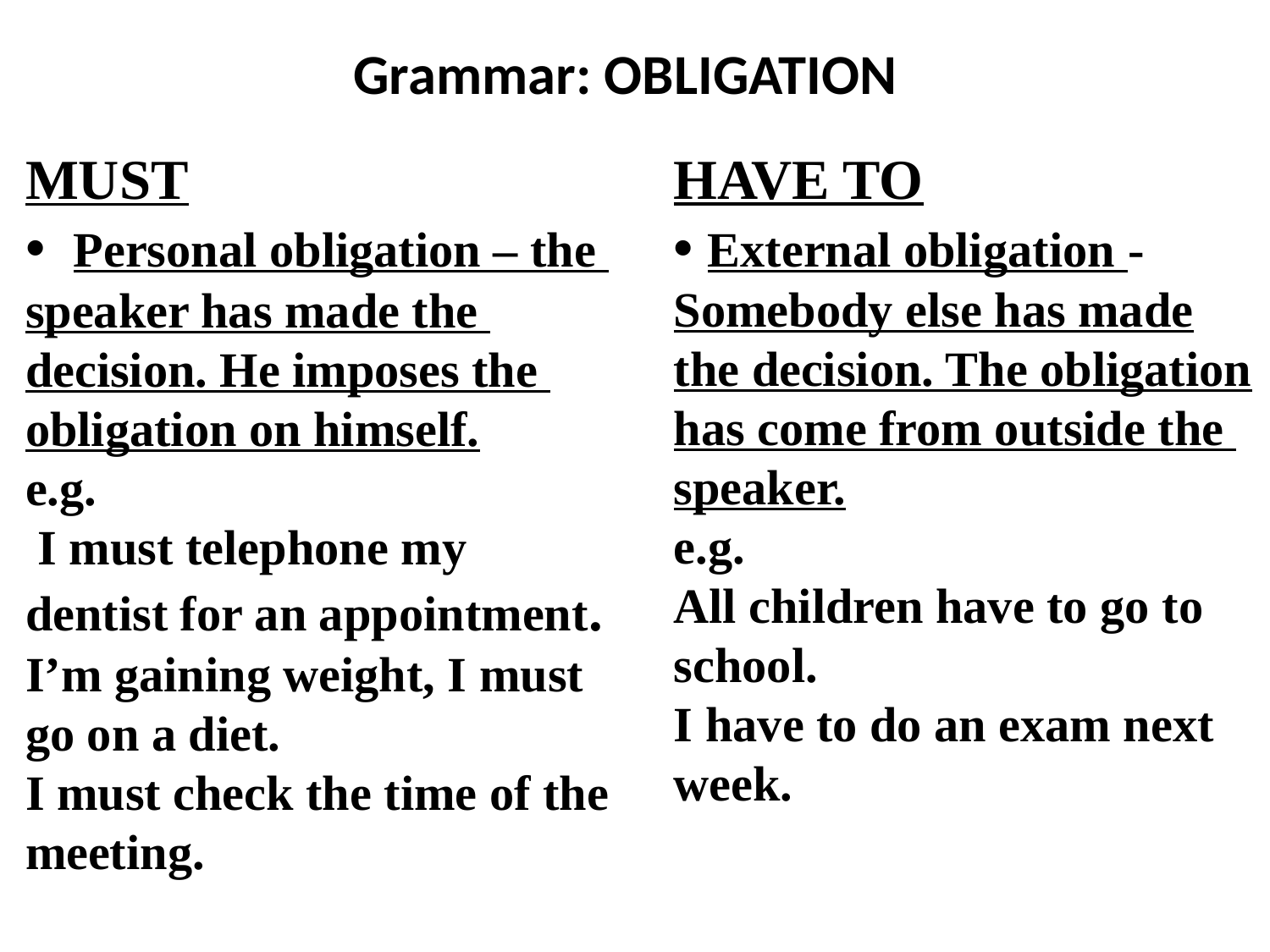

Grammar: OBLIGATION
HAVE TO
• External obligation -
Somebody else has made
the decision. The obligation
has come from outside the
speaker.
e.g.
All children have to go to
school.
I have to do an exam next
week.
MUST
•  Personal obligation – the
speaker has made the
decision. He imposes the
obligation on himself.
e.g.
 I must telephone my
dentist for an appointment.
I’m gaining weight, I must
go on a diet.
I must check the time of the
meeting.